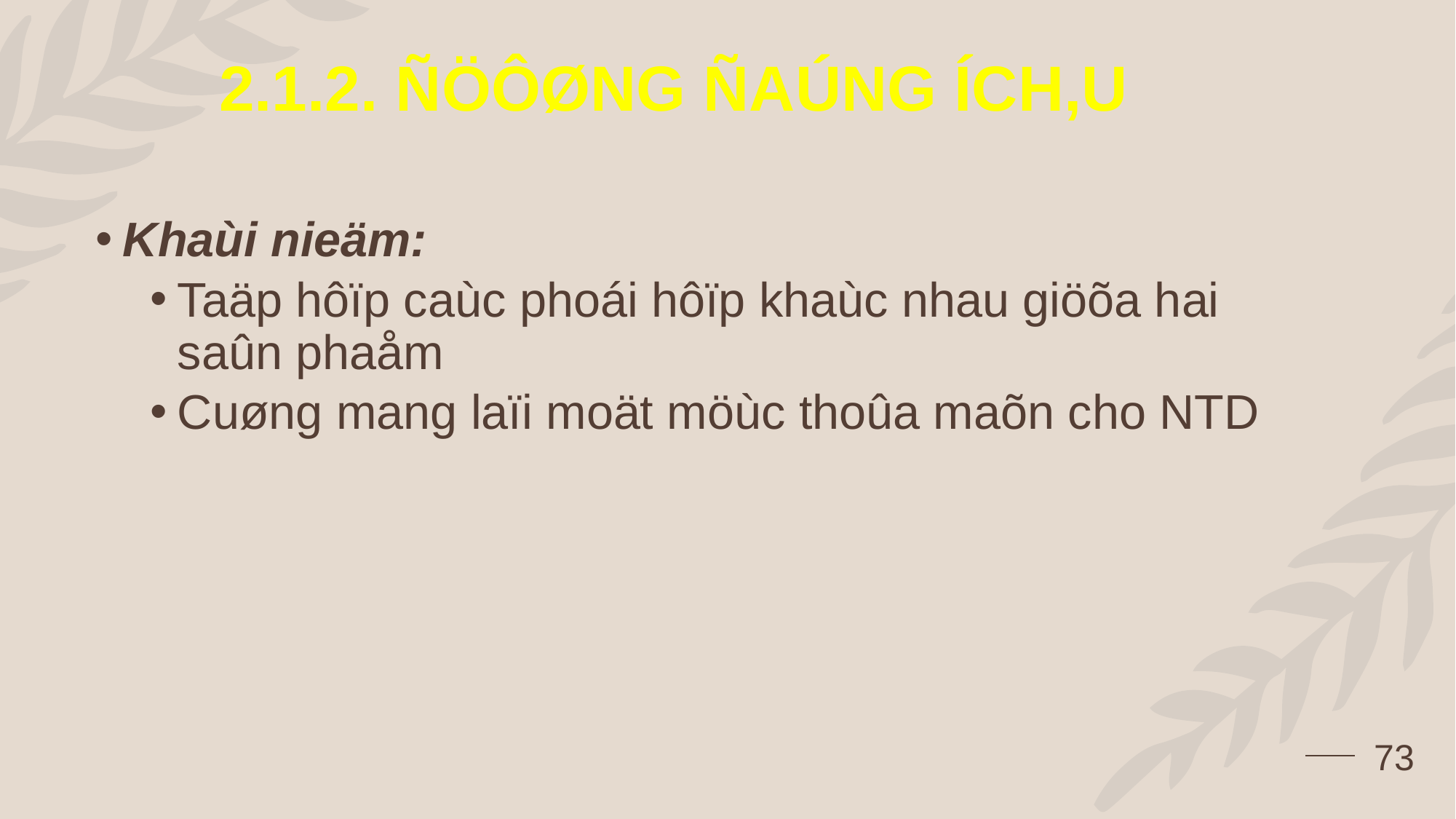

# 2.1.2. ÑÖÔØNG ÑAÚNG ÍCH,U
Khaùi nieäm:
Taäp hôïp caùc phoái hôïp khaùc nhau giöõa hai saûn phaåm
Cuøng mang laïi moät möùc thoûa maõn cho NTD

73